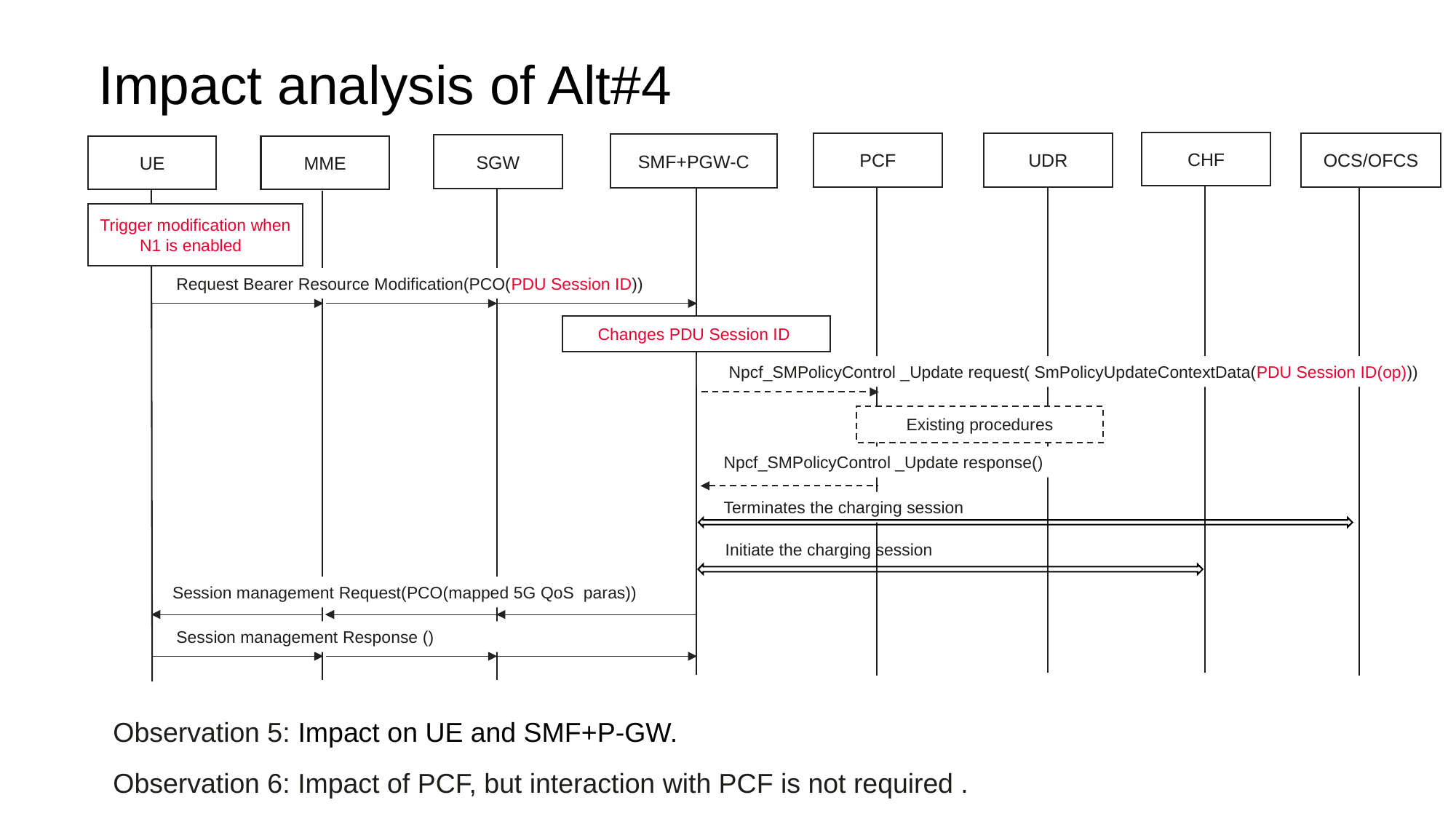

# Impact analysis of Alt#4
CHF
OCS/OFCS
PCF
UDR
SMF+PGW-C
SGW
UE
MME
Trigger modification when N1 is enabled
Request Bearer Resource Modification(PCO(PDU Session ID))
Changes PDU Session ID
Npcf_SMPolicyControl _Update request( SmPolicyUpdateContextData(PDU Session ID(op)))
Existing procedures
Npcf_SMPolicyControl _Update response()
Terminates the charging session

Initiate the charging session

Session management Request(PCO(mapped 5G QoS  paras))
Session management Response ()
Observation 5: Impact on UE and SMF+P-GW.
Observation 6: Impact of PCF, but interaction with PCF is not required .